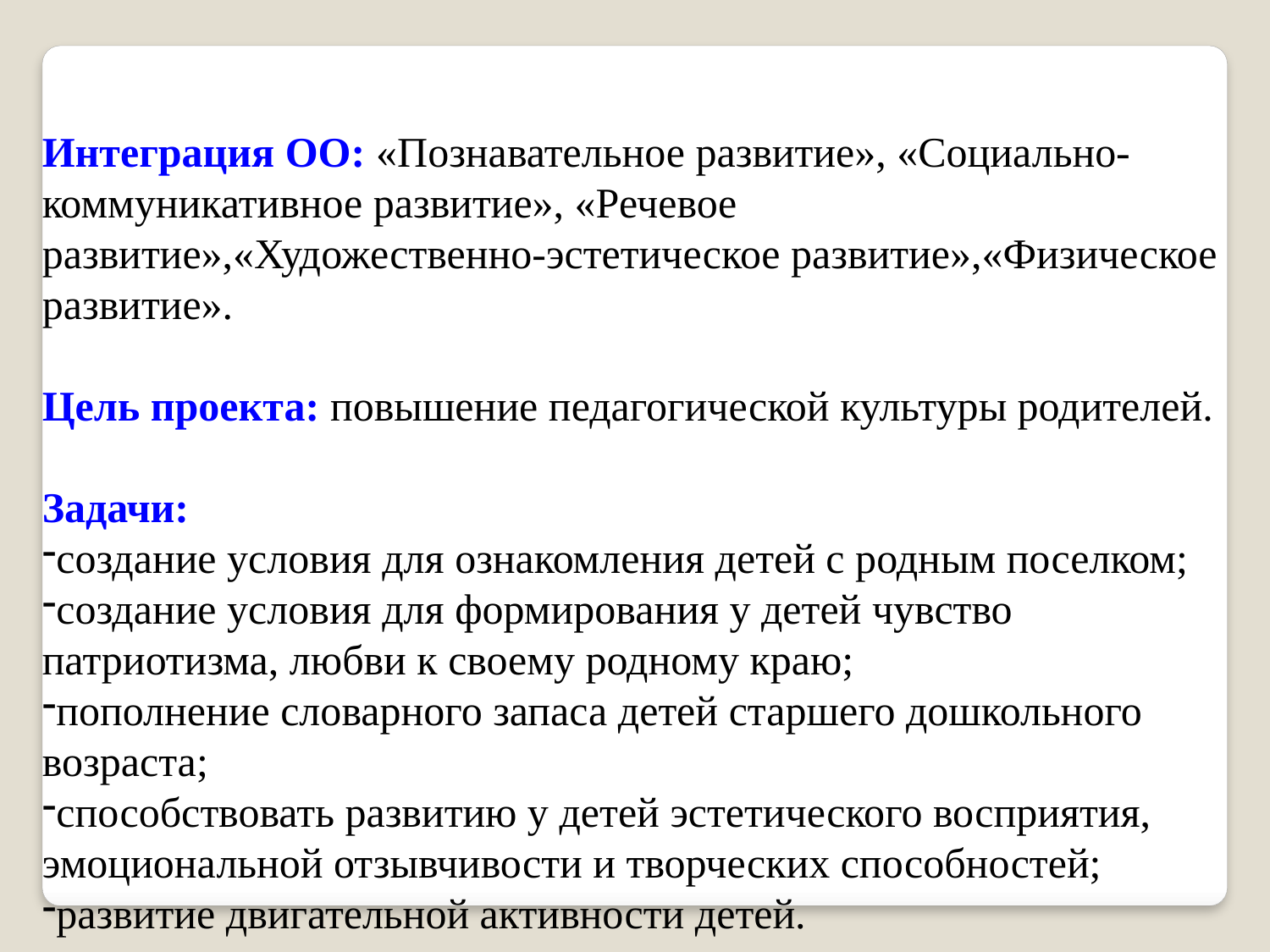

Интеграция ОО: «Познавательное развитие», «Социально-коммуникативное развитие», «Речевое развитие»,«Художественно-эстетическое развитие»,«Физическое развитие».

Цель проекта: повышение педагогической культуры родителей.

Задачи:
создание условия для ознакомления детей с родным поселком;
создание условия для формирования у детей чувство патриотизма, любви к своему родному краю;
пополнение словарного запаса детей старшего дошкольного возраста;
способствовать развитию у детей эстетического восприятия, эмоциональной отзывчивости и творческих способностей;
развитие двигательной активности детей.